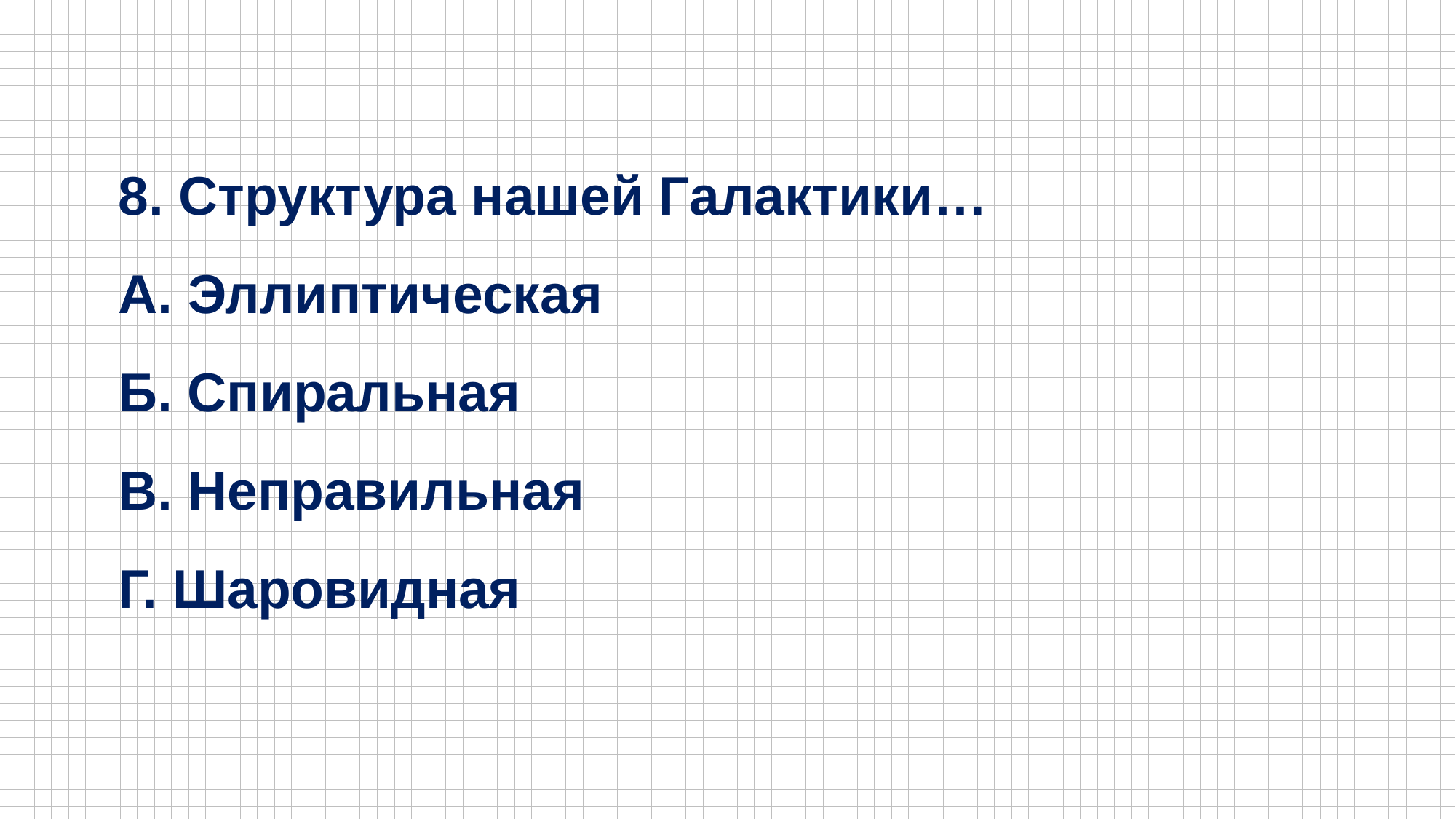

8. Структура нашей Галактики…
А. Эллиптическая
Б. Спиральная
В. Неправильная
Г. Шаровидная